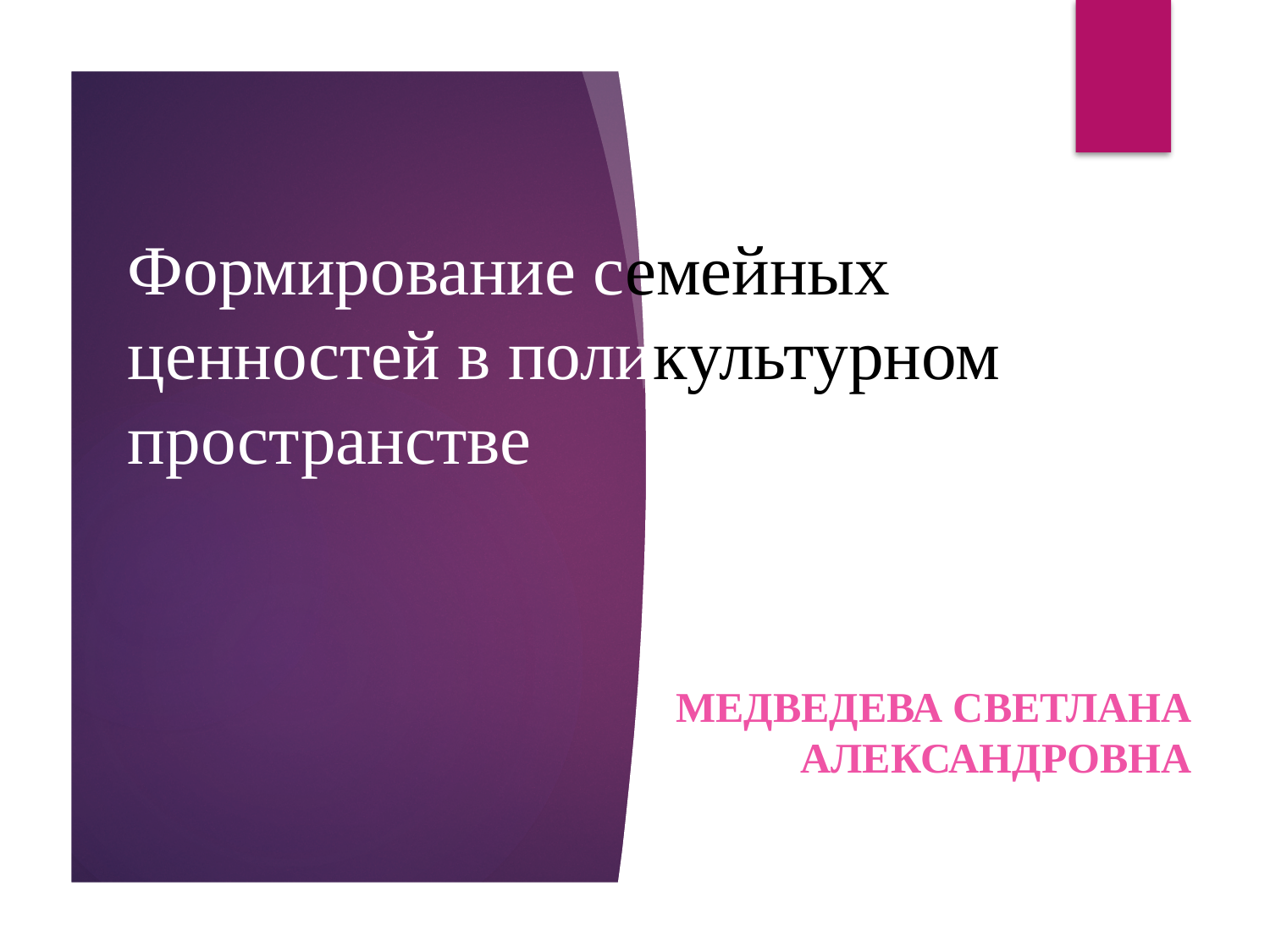

# Формирование семейных ценностей в поликультурном пространстве
Медведева Светлана Александровна